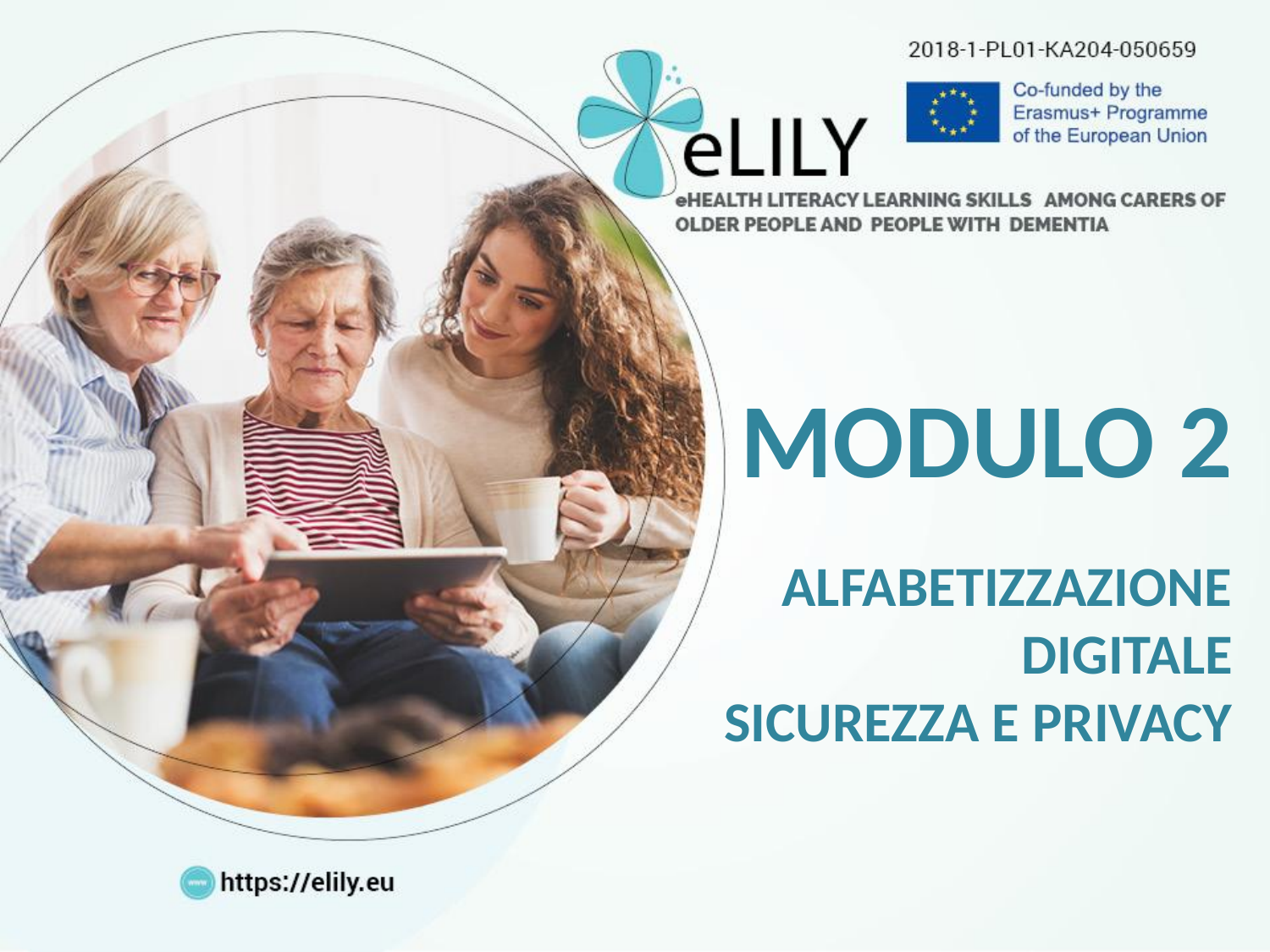

MODULO 2
ALFABETIZZAZIONE DIGITALE
Sicurezza e privacy